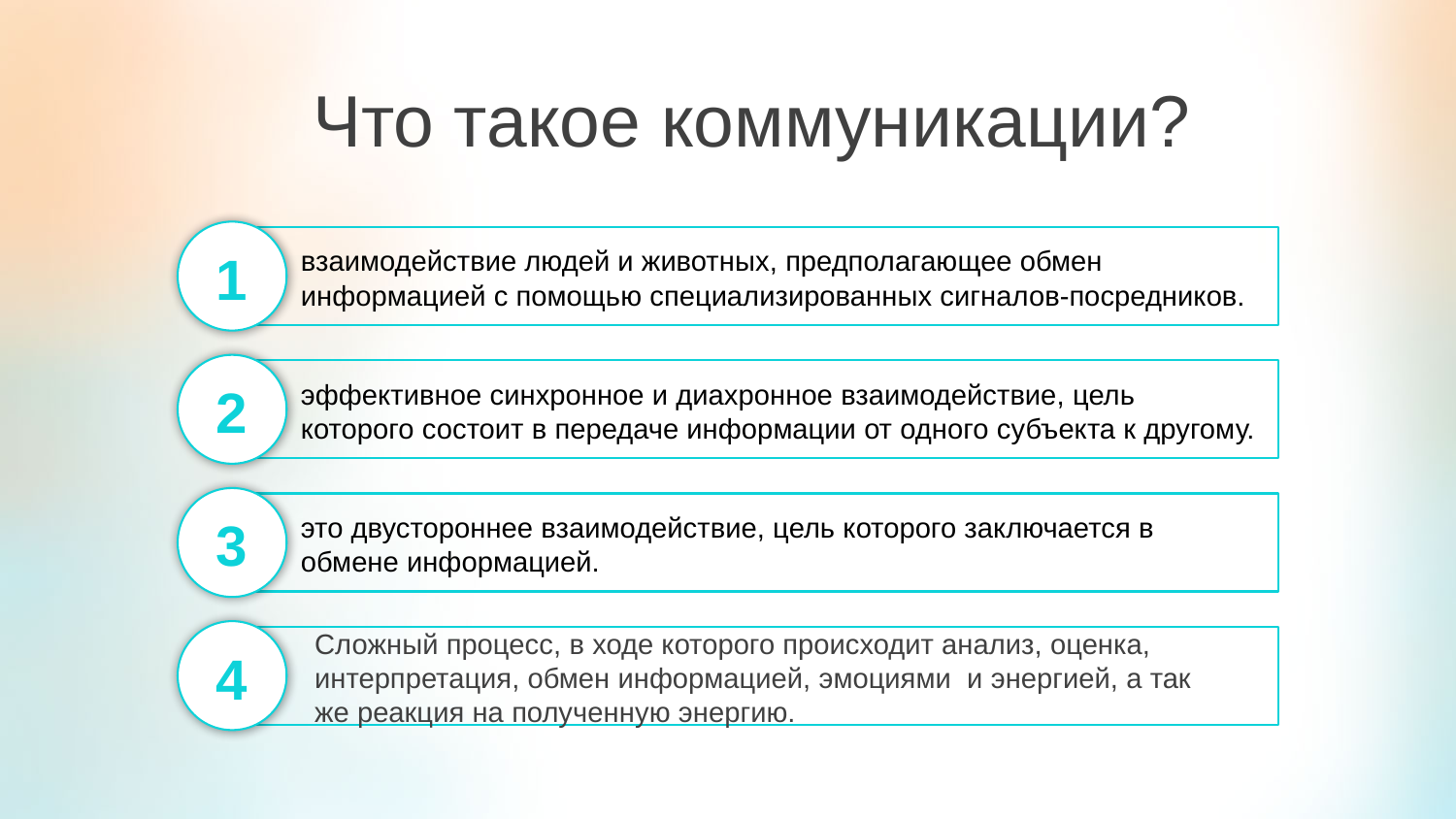

Что такое коммуникации?

взаимодействие людей и животных, предполагающее обмен
информацией с помощью специализированных сигналов-посредников.
1

эффективное синхронное и диахронное взаимодействие, цель
которого состоит в передаче информации от одного субъекта к другому.
2

это двустороннее взаимодействие, цель которого заключается в
обмене информацией.
3
Сложный процесс, в ходе которого происходит анализ, оценка, интерпретация, обмен информацией, эмоциями  и энергией, а так же реакция на полученную энергию.

4